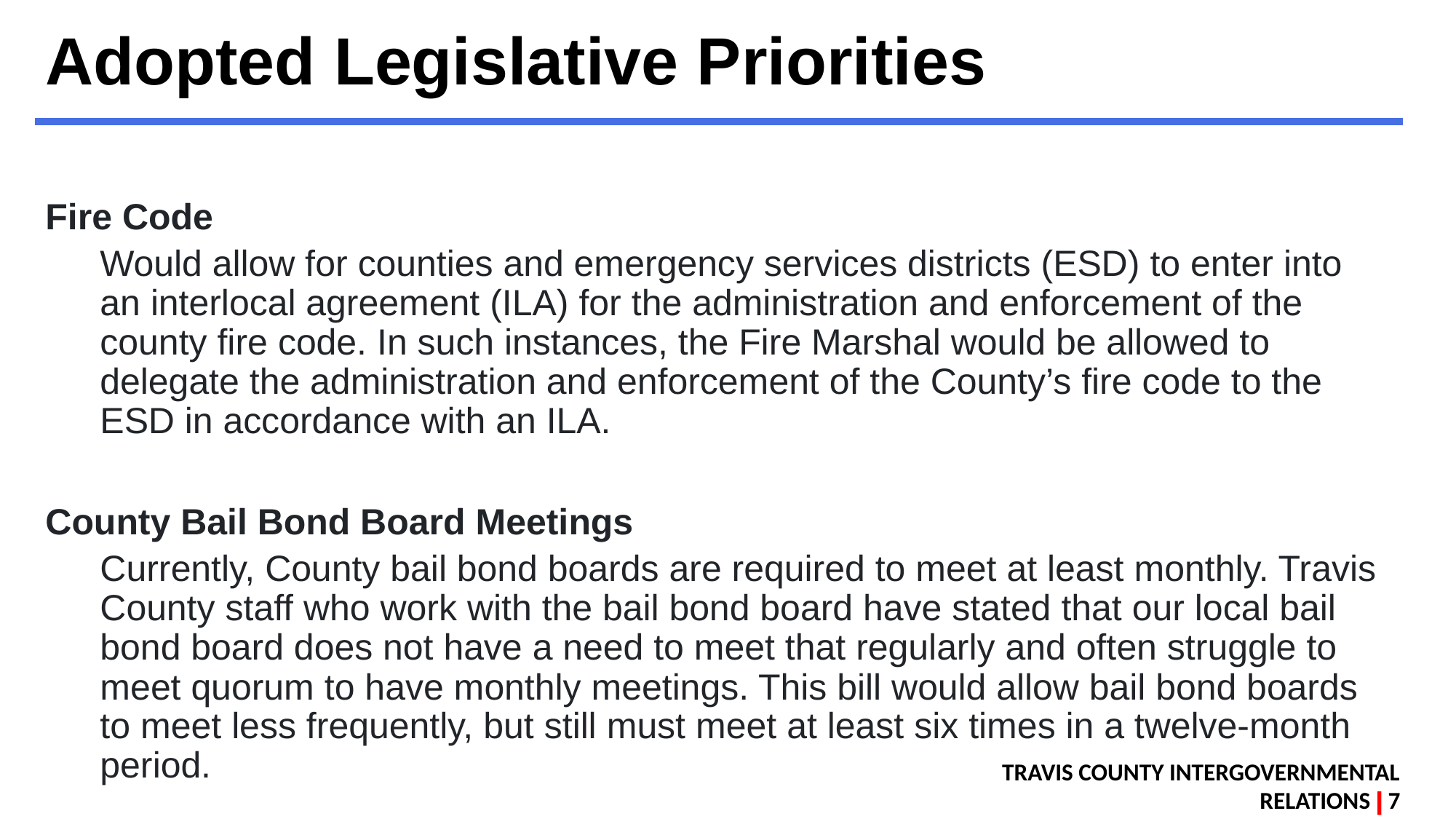

Adopted Legislative Priorities
Fire Code
Would allow for counties and emergency services districts (ESD) to enter into an interlocal agreement (ILA) for the administration and enforcement of the county fire code. In such instances, the Fire Marshal would be allowed to delegate the administration and enforcement of the County’s fire code to the ESD in accordance with an ILA.

County Bail Bond Board Meetings
Currently, County bail bond boards are required to meet at least monthly. Travis County staff who work with the bail bond board have stated that our local bail bond board does not have a need to meet that regularly and often struggle to meet quorum to have monthly meetings. This bill would allow bail bond boards to meet less frequently, but still must meet at least six times in a twelve-month period.
Travis County Intergovernmental Relations | 7